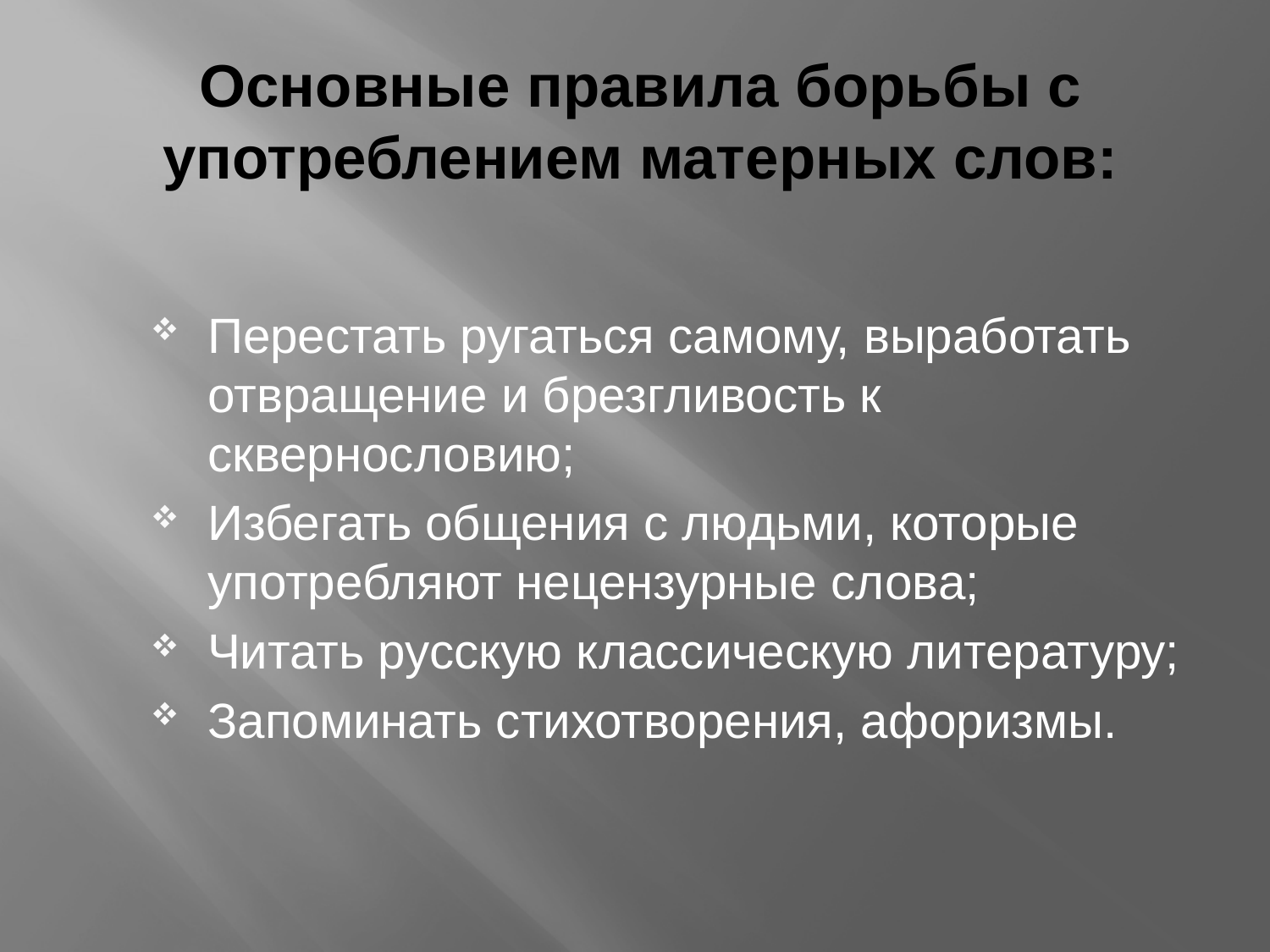

# Основные правила борьбы с употреблением матерных слов:
Перестать ругаться самому, выработать отвращение и брезгливость к сквернословию;
Избегать общения с людьми, которые употребляют нецензурные слова;
Читать русскую классическую литературу;
Запоминать стихотворения, афоризмы.